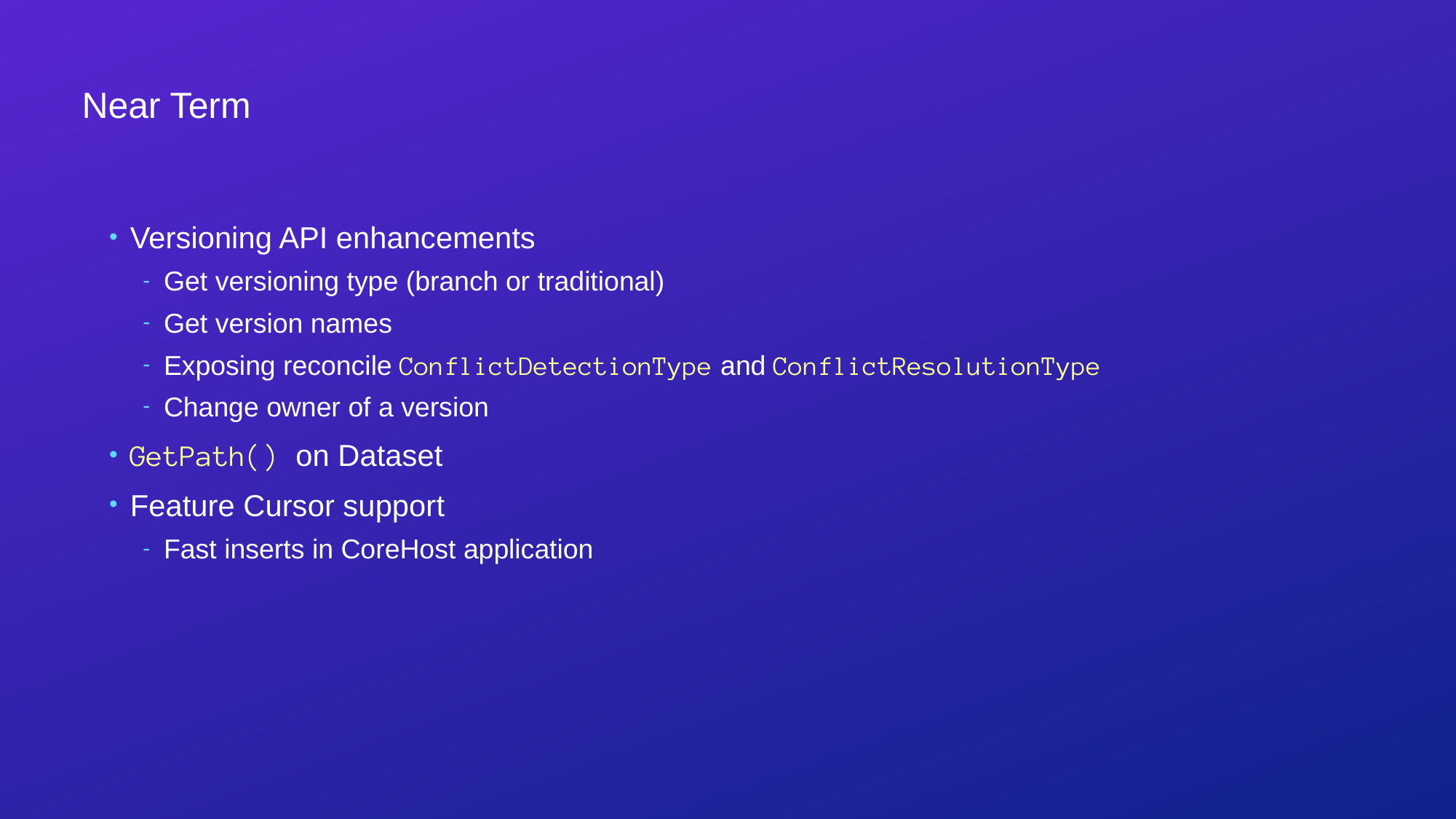

# Near Term
Versioning API enhancements
Get versioning type (branch or traditional)
Get version names
Exposing reconcile ConflictDetectionType and ConflictResolutionType
Change owner of a version
GetPath() on Dataset
Feature Cursor support
Fast inserts in CoreHost application